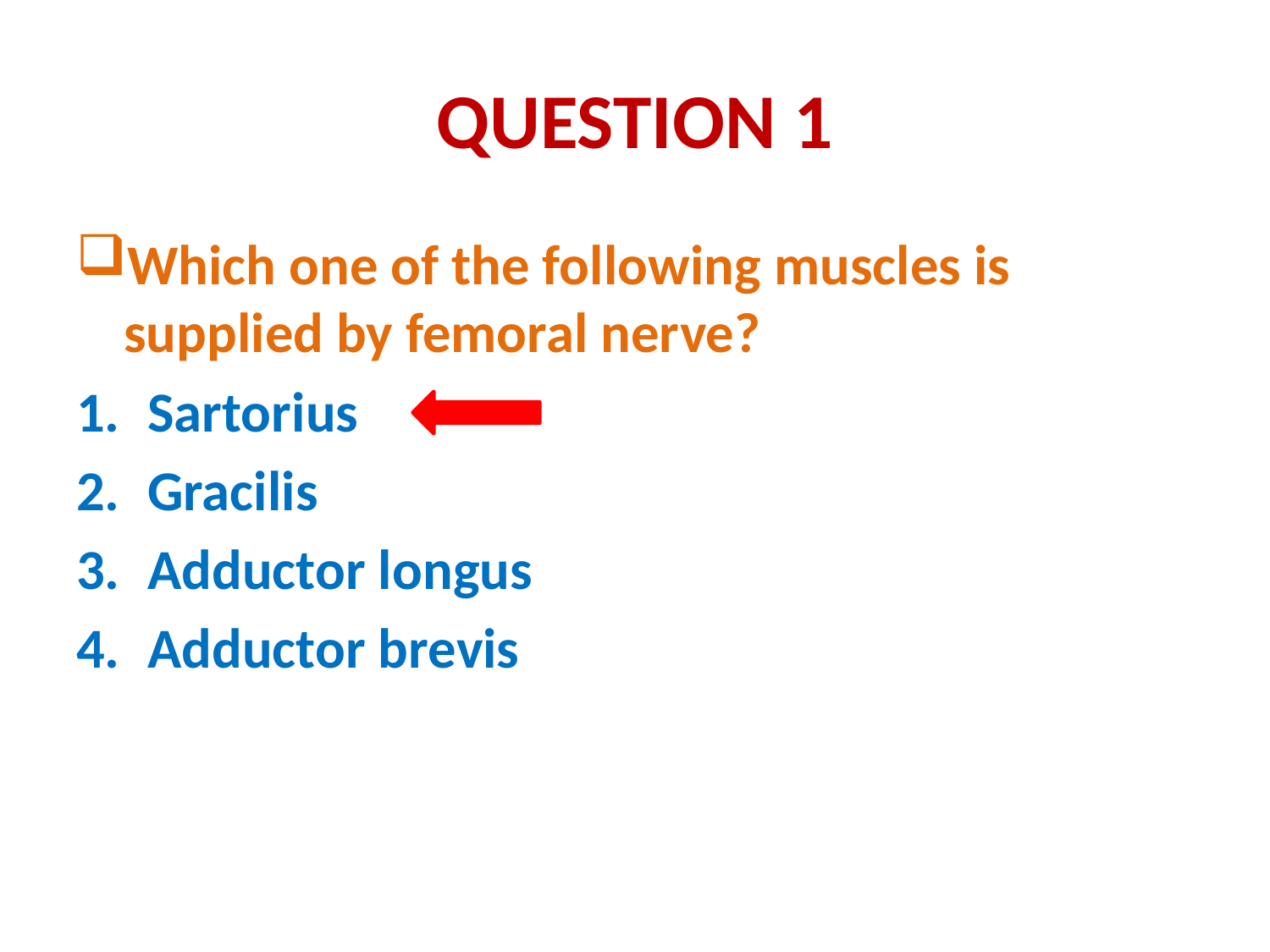

# QUESTION 1
Which one of the following muscles is supplied by femoral nerve?
Sartorius
Gracilis
Adductor longus
Adductor brevis